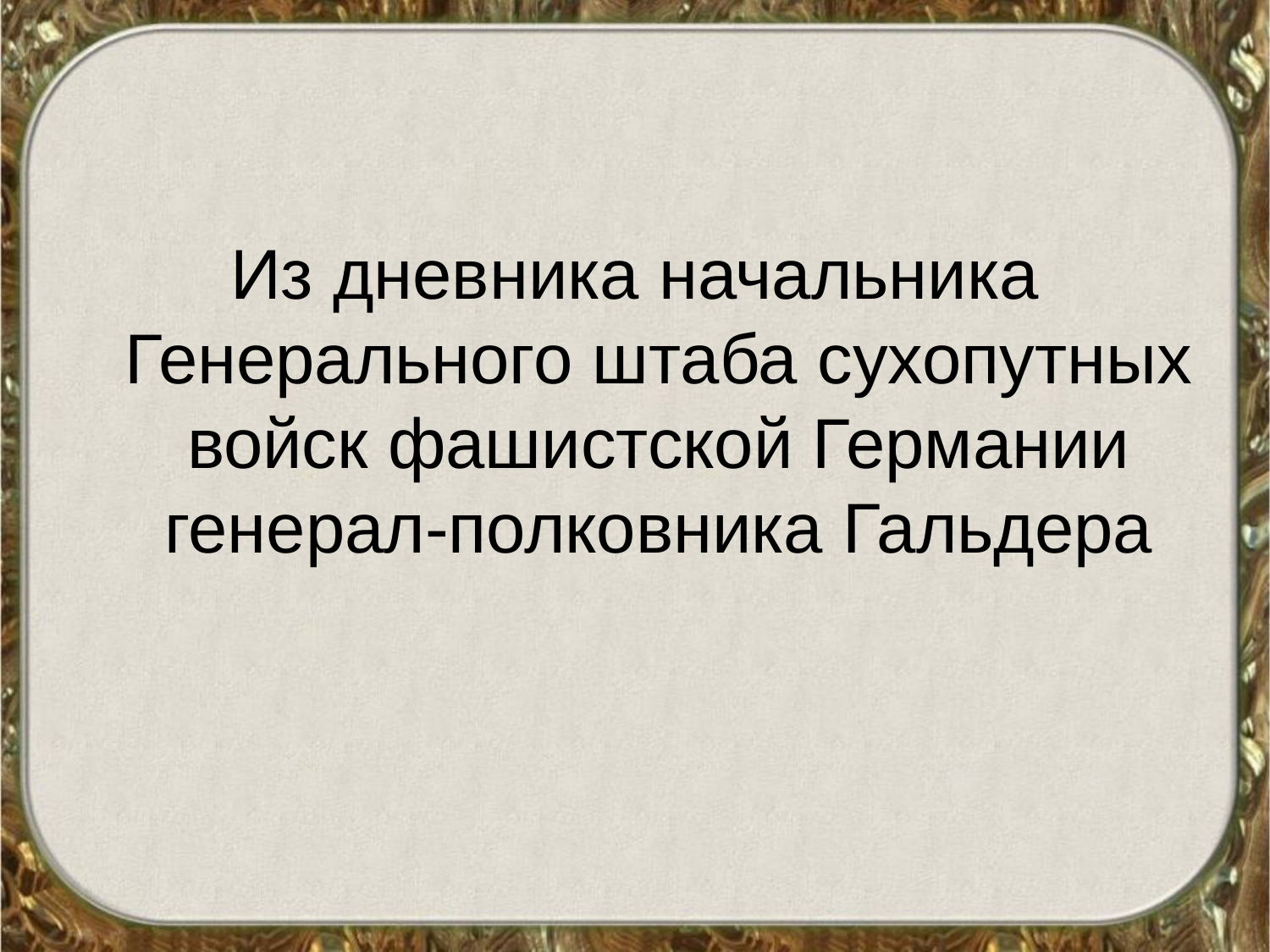

Из дневника начальника Генерального штаба сухопутных войск фашистской Германии генерал-полковника Гальдера